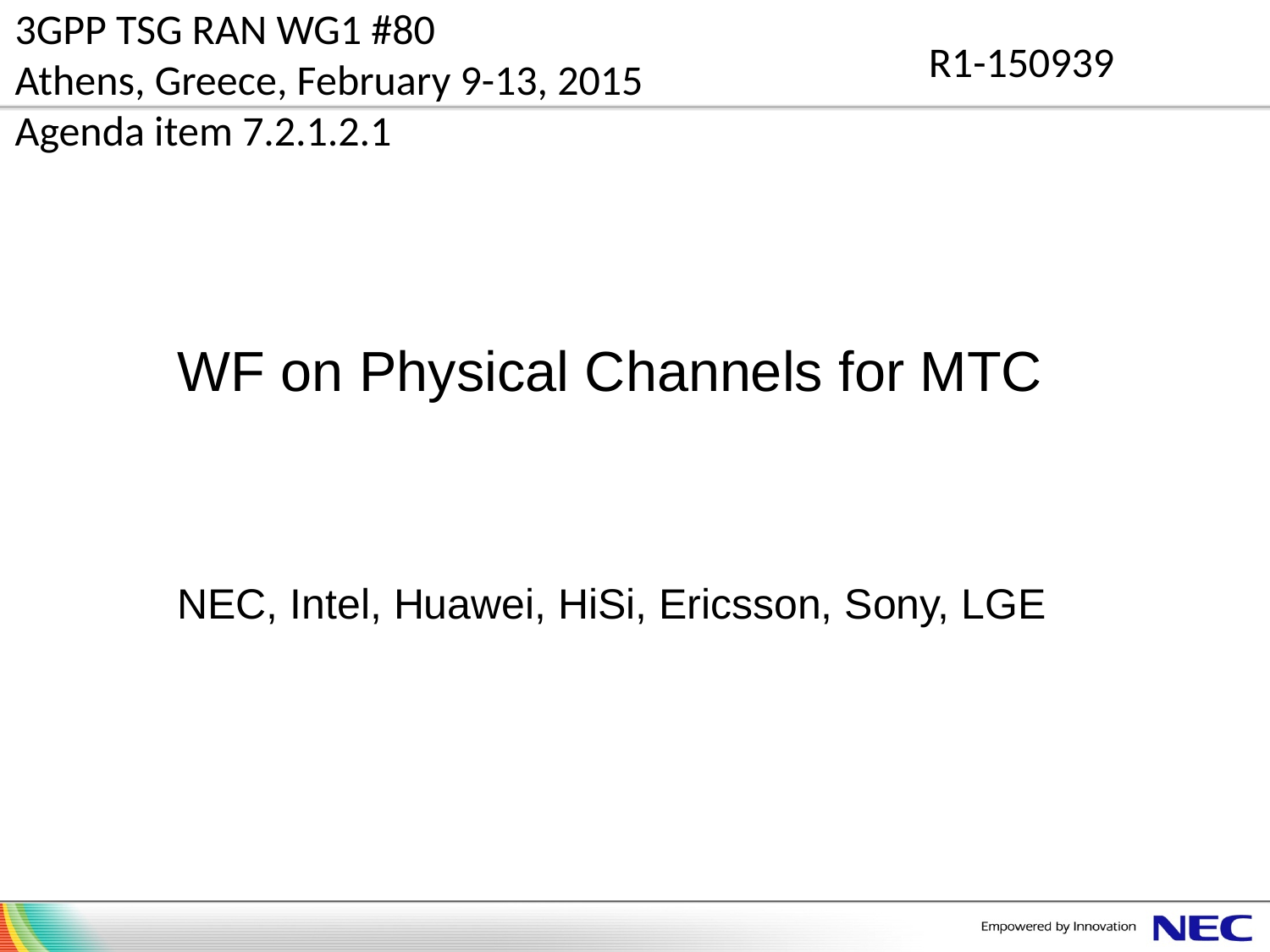

3GPP TSG RAN WG1 #80
Athens, Greece, February 9-13, 2015
Agenda item 7.2.1.2.1
R1-150939
WF on Physical Channels for MTC
NEC, Intel, Huawei, HiSi, Ericsson, Sony, LGE